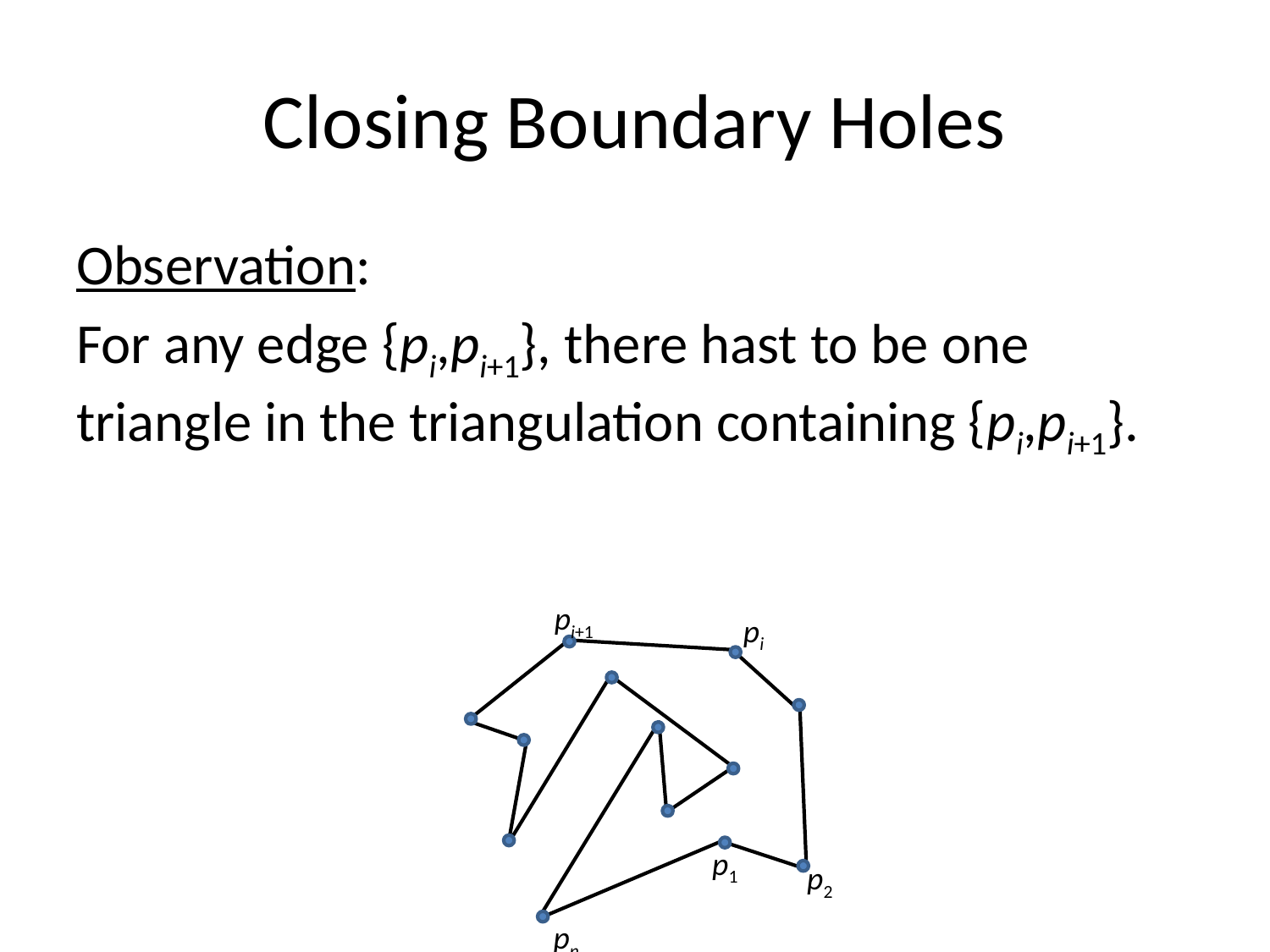

# Closing Boundary Holes
Observation:
For any edge {pi,pi+1}, there hast to be one triangle in the triangulation containing {pi,pi+1}.

pi+1
pi

p1

p2

pn